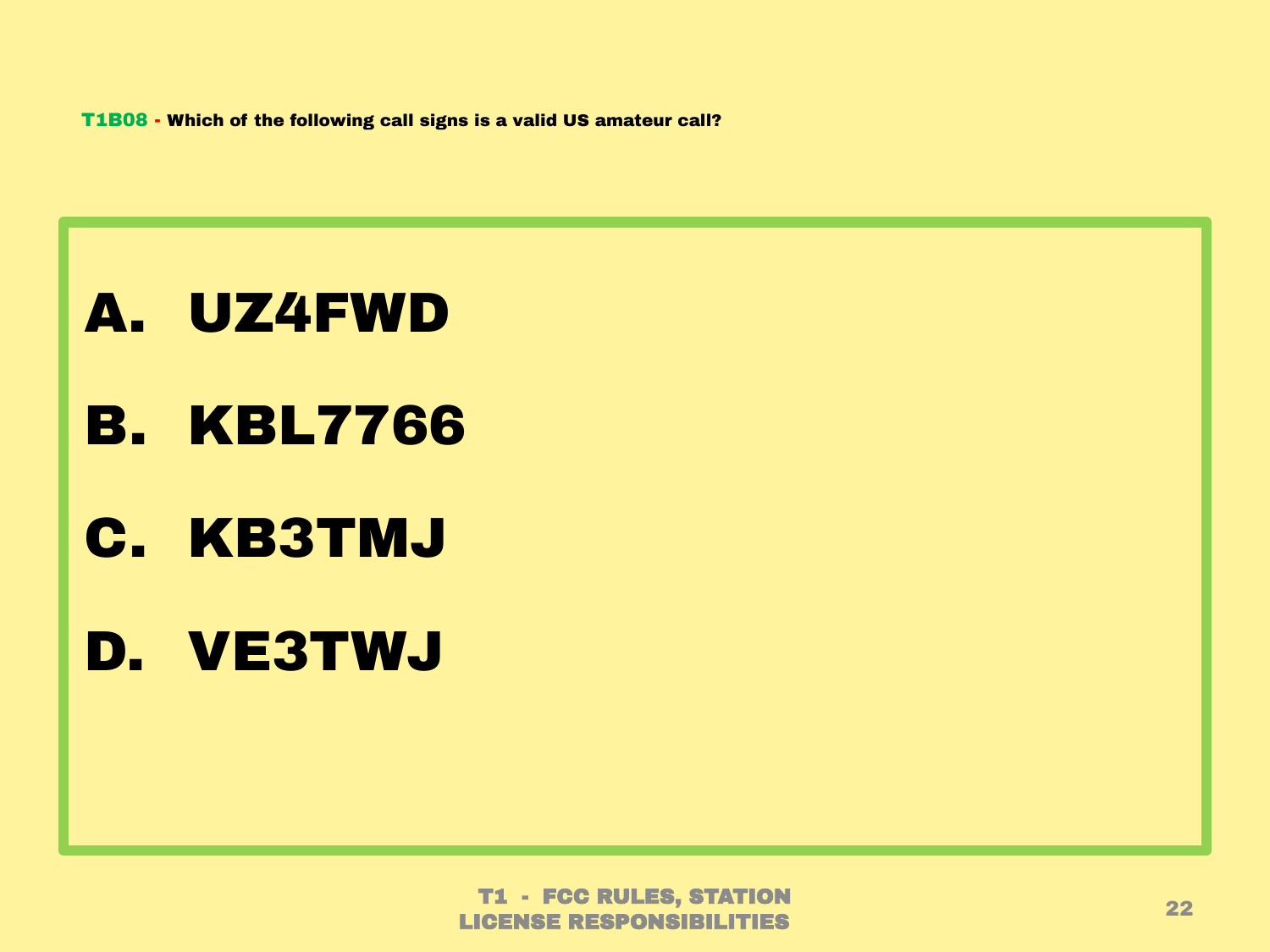

# T1B08 - Which of the following call signs is a valid US amateur call?

UZ4FWD
KBL7766
KB3TMJ
VE3TWJ

T1  -  FCC RULES, STATION LICENSE RESPONSIBILITIES
22